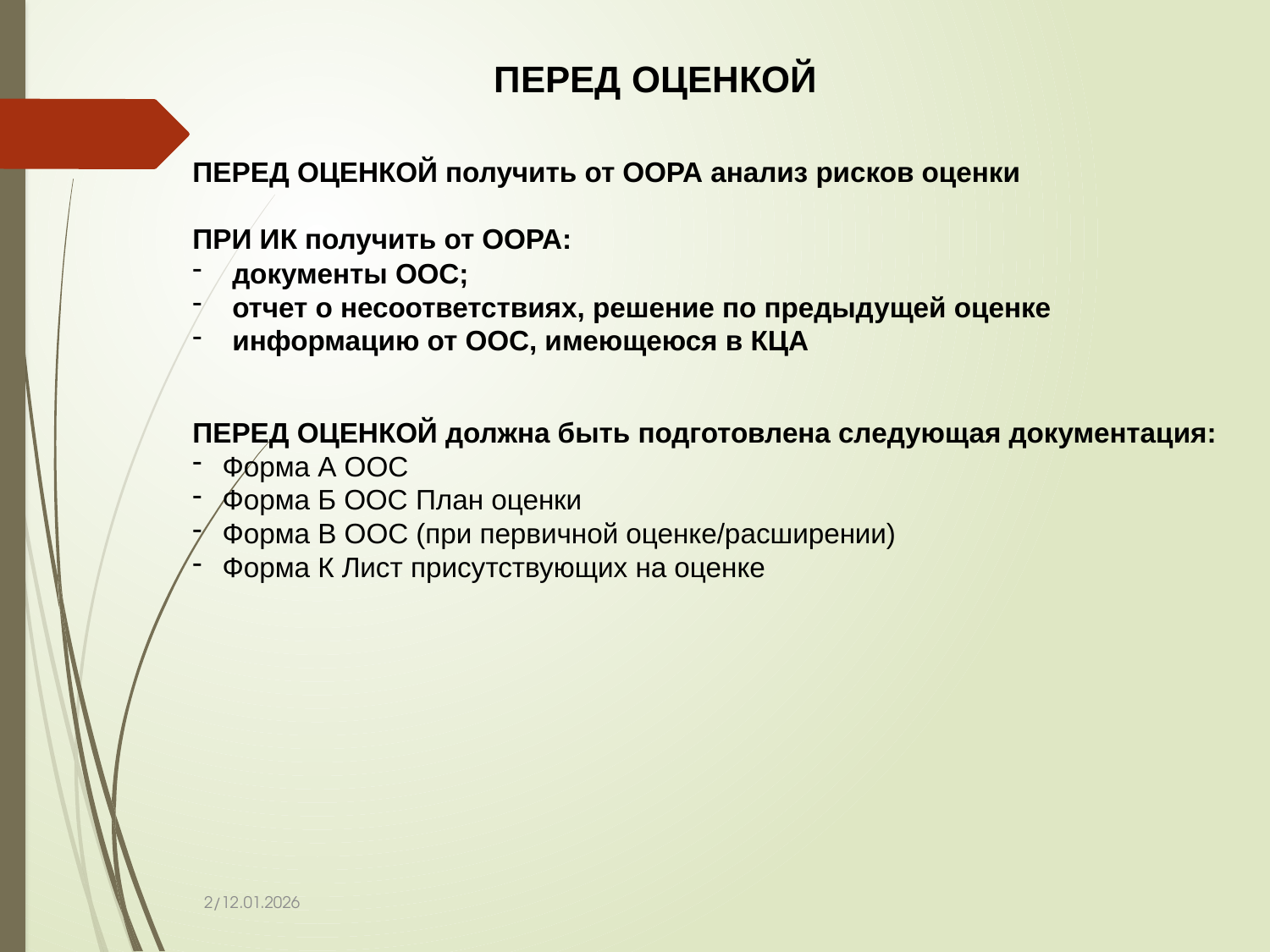

ПЕРЕД ОЦЕНКОЙ
ПЕРЕД ОЦЕНКОЙ получить от ООРА анализ рисков оценки

ПРИ ИК получить от ООРА:
документы ООС;
отчет о несоответствиях, решение по предыдущей оценке
информацию от ООС, имеющеюся в КЦА

ПЕРЕД ОЦЕНКОЙ должна быть подготовлена следующая документация:
Форма А ООС
Форма Б ООС План оценки
Форма В ООС (при первичной оценке/расширении)
Форма К Лист присутствующих на оценке
2/12.01.2026